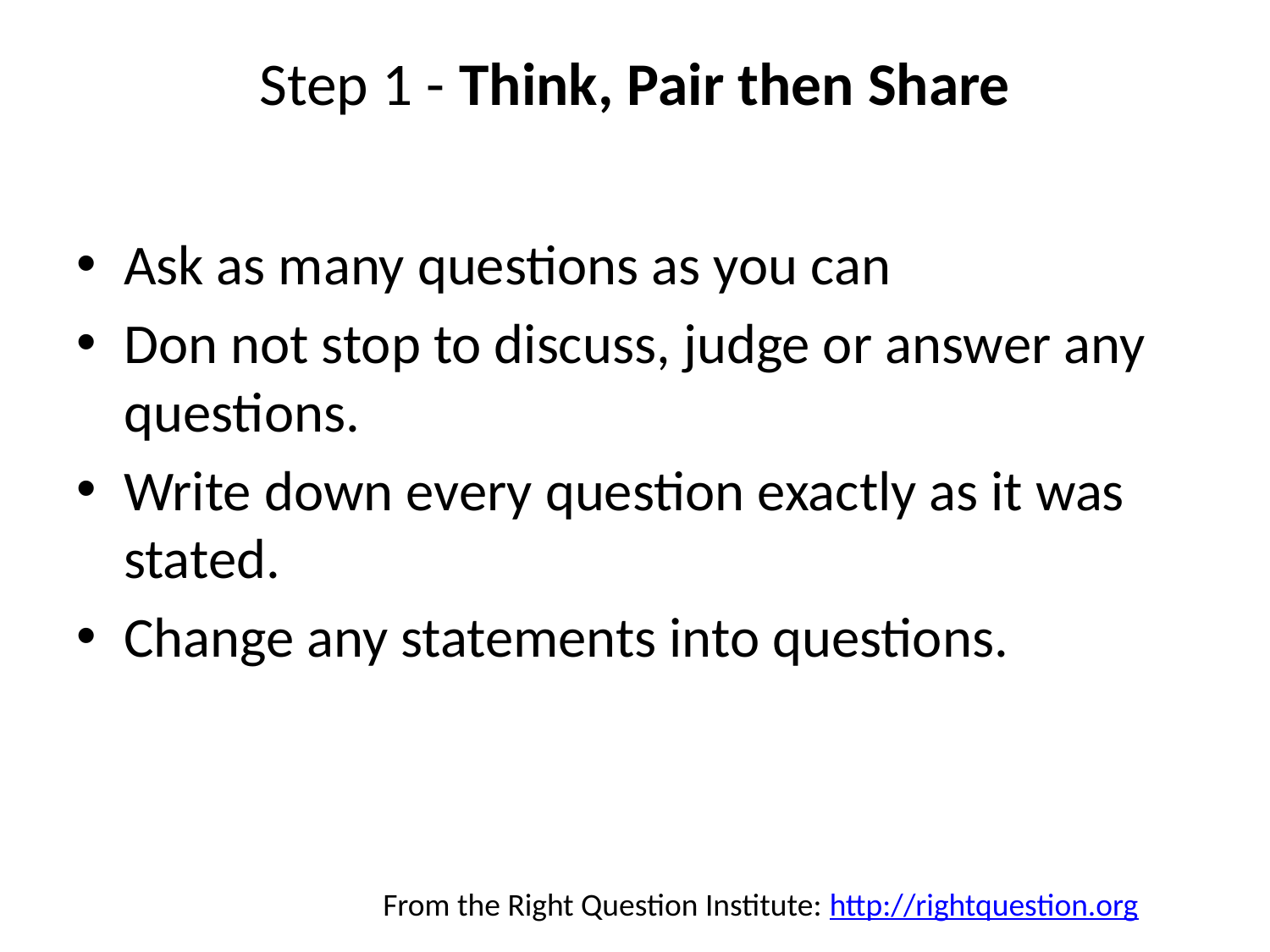

# Step 1 - Think, Pair then Share
Ask as many questions as you can
Don not stop to discuss, judge or answer any questions.
Write down every question exactly as it was stated.
Change any statements into questions.
From the Right Question Institute: http://rightquestion.org